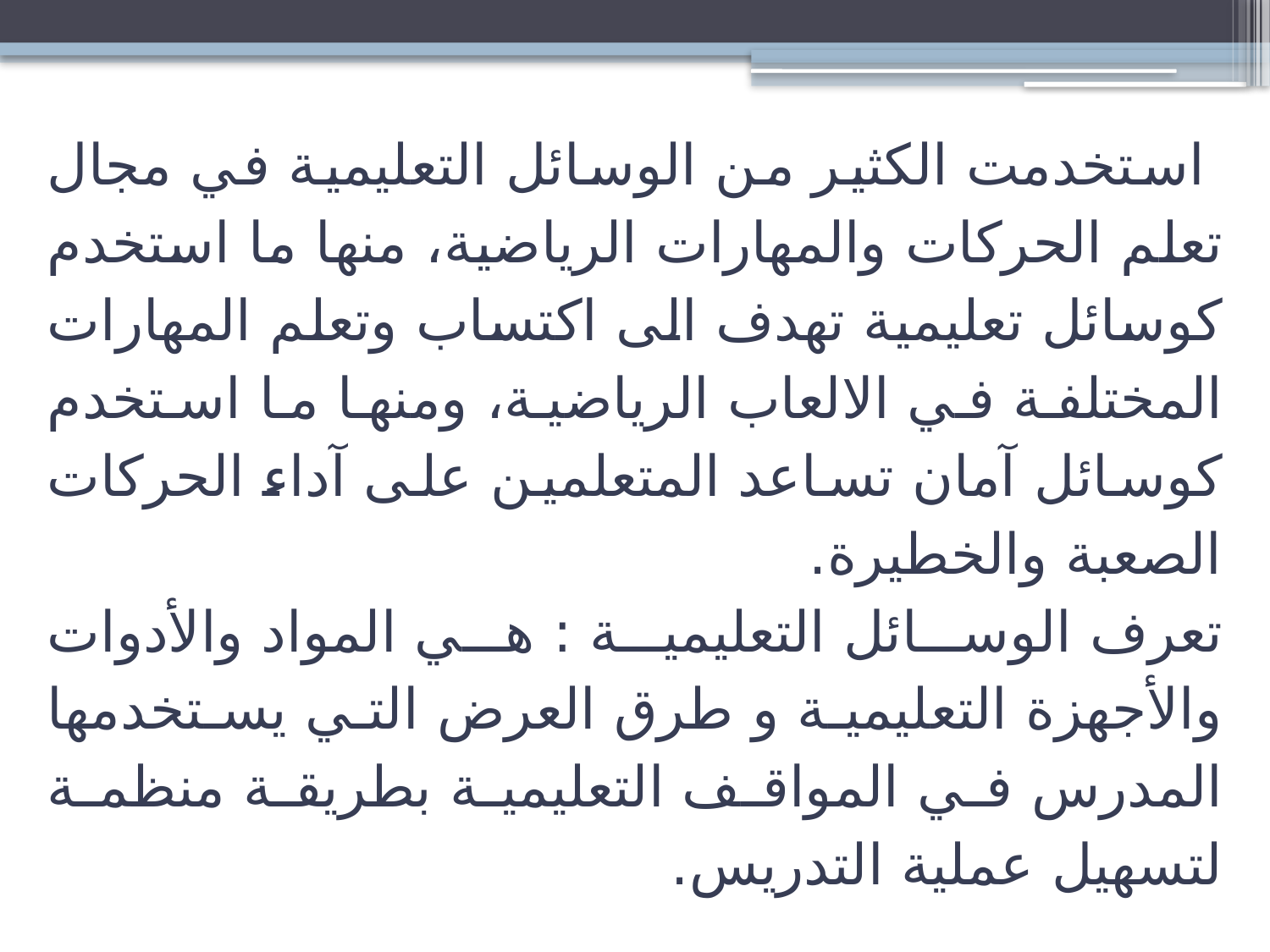

استخدمت الكثير من الوسائل التعليمية في مجال تعلم الحركات والمهارات الرياضية، منها ما استخدم كوسائل تعليمية تهدف الى اكتساب وتعلم المهارات المختلفة في الالعاب الرياضية، ومنها ما استخدم كوسائل آمان تساعد المتعلمين على آداء الحركات الصعبة والخطيرة.
تعرف الوسائل التعليمية : هي المواد والأدوات والأجهزة التعليمية و طرق العرض التي يستخدمها المدرس في المواقف التعليمية بطريقة منظمة لتسهيل عملية التدريس.